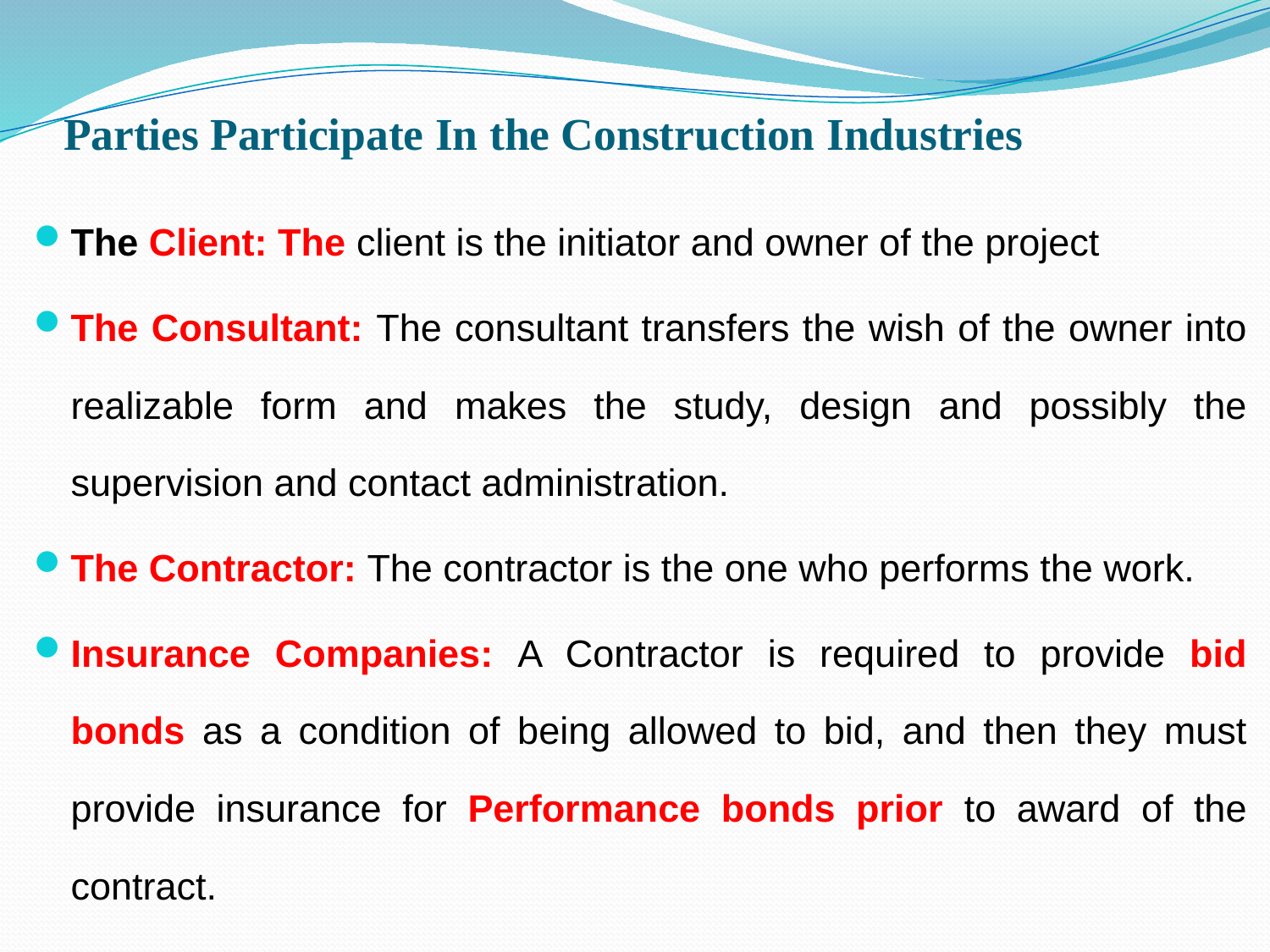

# Parties Participate In the Construction Industries
The Client: The client is the initiator and owner of the project
The Consultant: The consultant transfers the wish of the owner into realizable form and makes the study, design and possibly the supervision and contact administration.
The Contractor: The contractor is the one who performs the work.
Insurance Companies: A Contractor is required to provide bid bonds as a condition of being allowed to bid, and then they must provide insurance for Performance bonds prior to award of the contract.